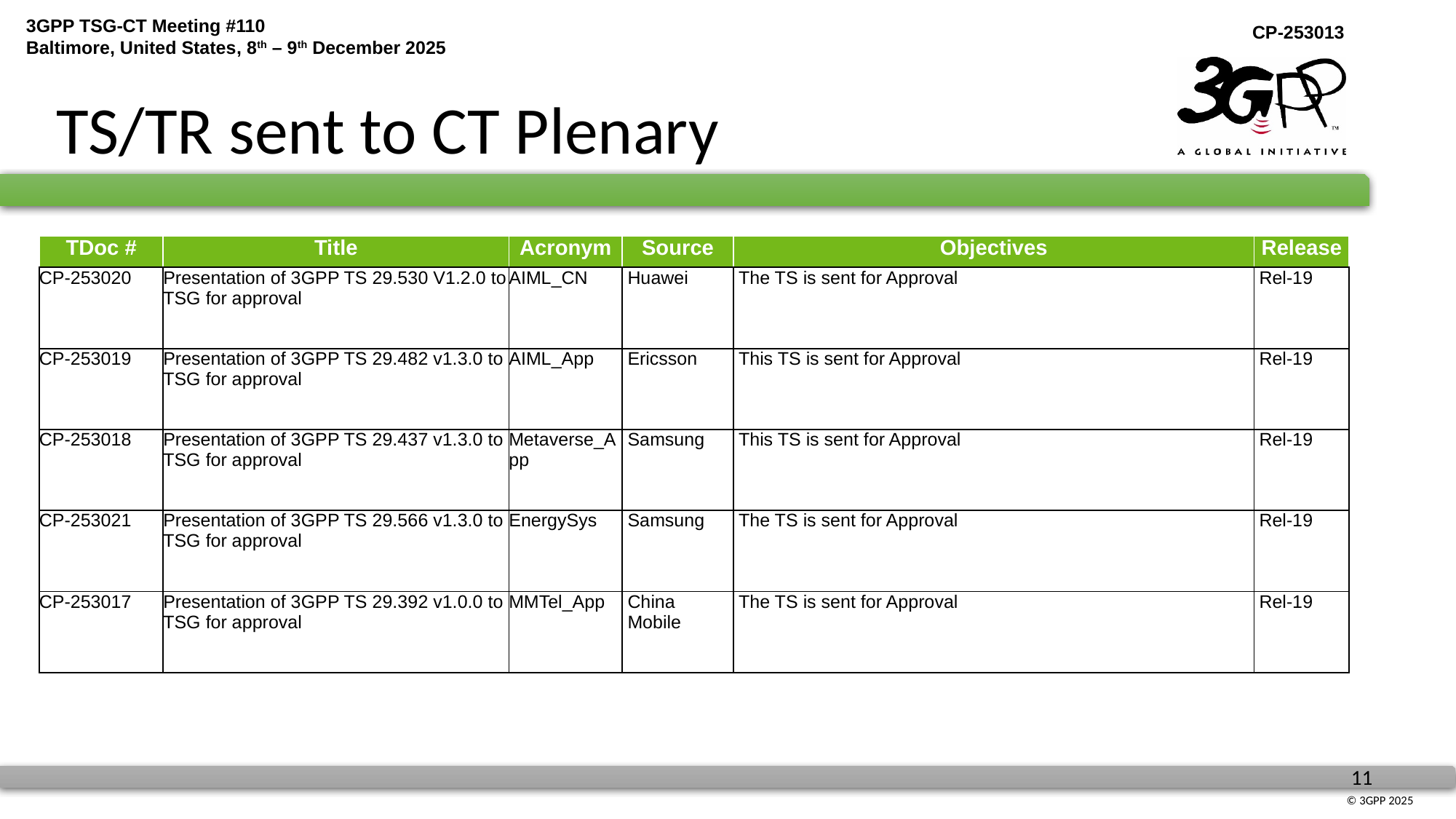

# TS/TR sent to CT Plenary
| TDoc # | Title | Acronym | Source | Objectives | Release |
| --- | --- | --- | --- | --- | --- |
| CP-253020 | Presentation of 3GPP TS 29.530 V1.2.0 to TSG for approval | AIML\_CN | Huawei | The TS is sent for Approval | Rel-19 |
| CP-253019 | Presentation of 3GPP TS 29.482 v1.3.0 to TSG for approval | AIML\_App | Ericsson | This TS is sent for Approval | Rel-19 |
| CP-253018 | Presentation of 3GPP TS 29.437 v1.3.0 to TSG for approval | Metaverse\_App | Samsung | This TS is sent for Approval | Rel-19 |
| CP-253021 | Presentation of 3GPP TS 29.566 v1.3.0 to TSG for approval | EnergySys | Samsung | The TS is sent for Approval | Rel-19 |
| CP-253017 | Presentation of 3GPP TS 29.392 v1.0.0 to TSG for approval | MMTel\_App | China Mobile | The TS is sent for Approval | Rel-19 |